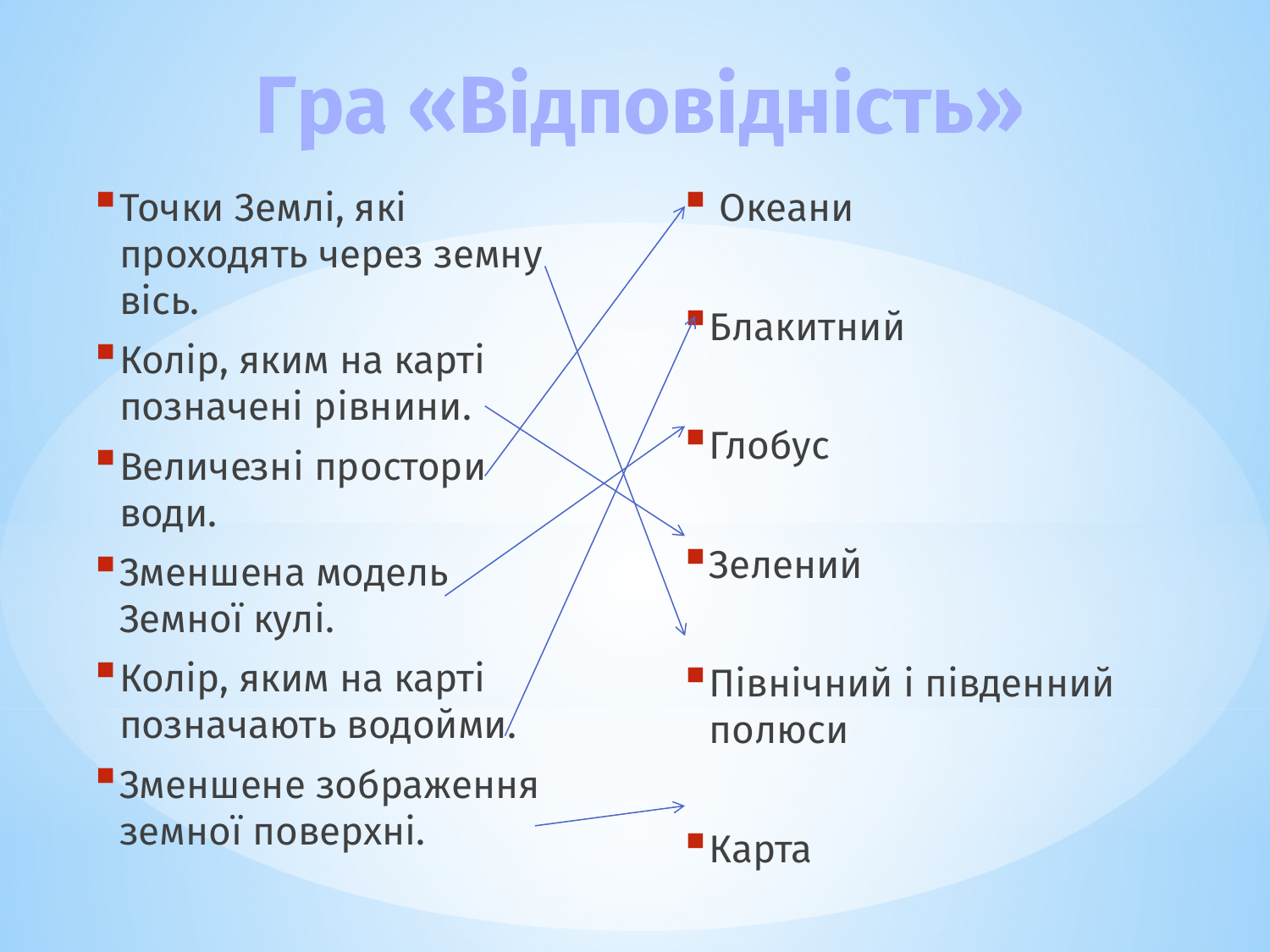

# Гра «Відповідність»
Точки Землі, які проходять через земну вісь.
Колір, яким на карті позначені рівнини.
Величезні простори води.
Зменшена модель Земної кулі.
Колір, яким на карті позначають водойми.
Зменшене зображення земної поверхні.
 Океани

Блакитний

Глобус

Зелений

Північний і південний полюси

Карта